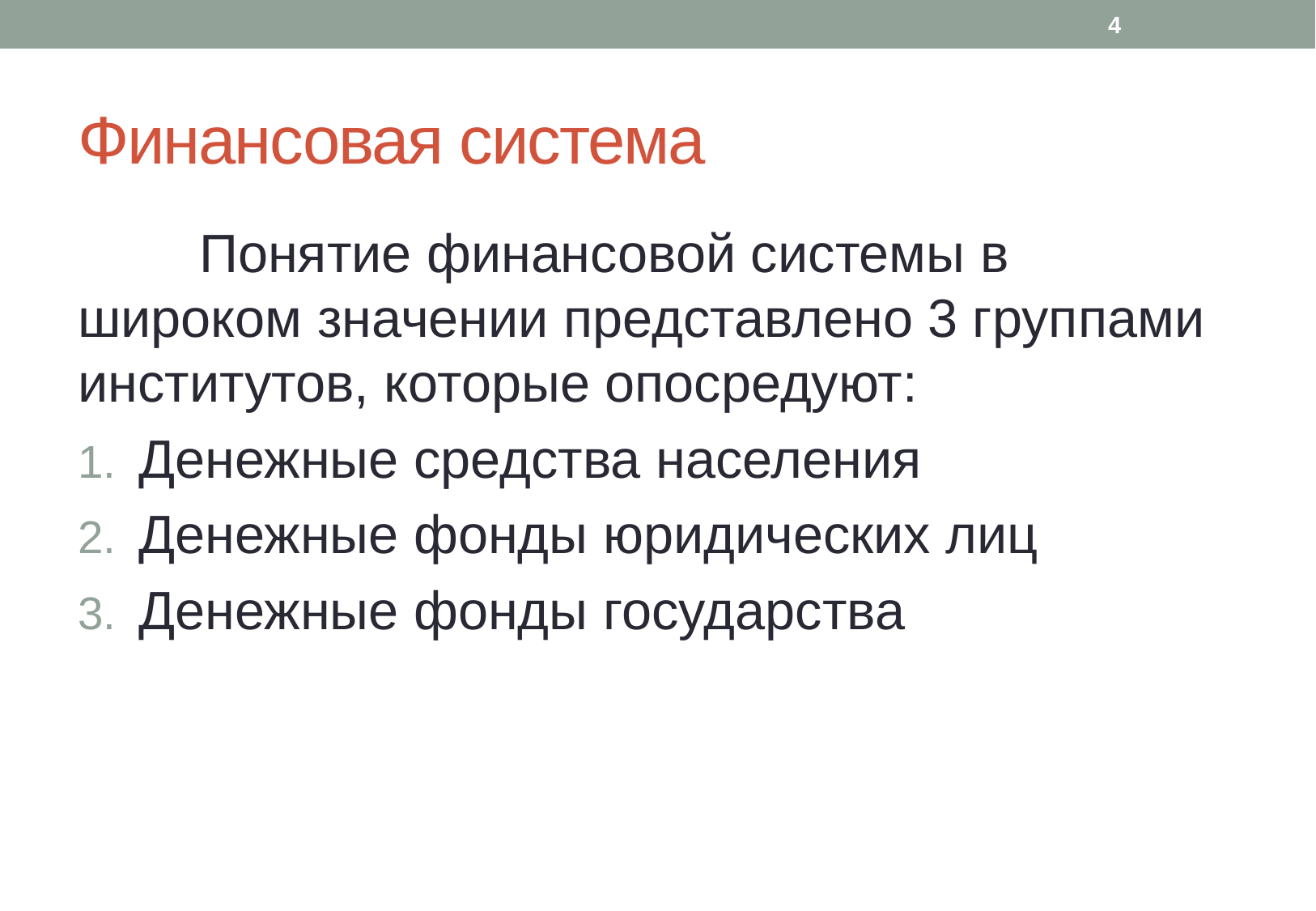

4
# Финансовая система
	Понятие финансовой системы в широком значении представлено 3 группами институтов, которые опосредуют:
Денежные средства населения
Денежные фонды юридических лиц
Денежные фонды государства